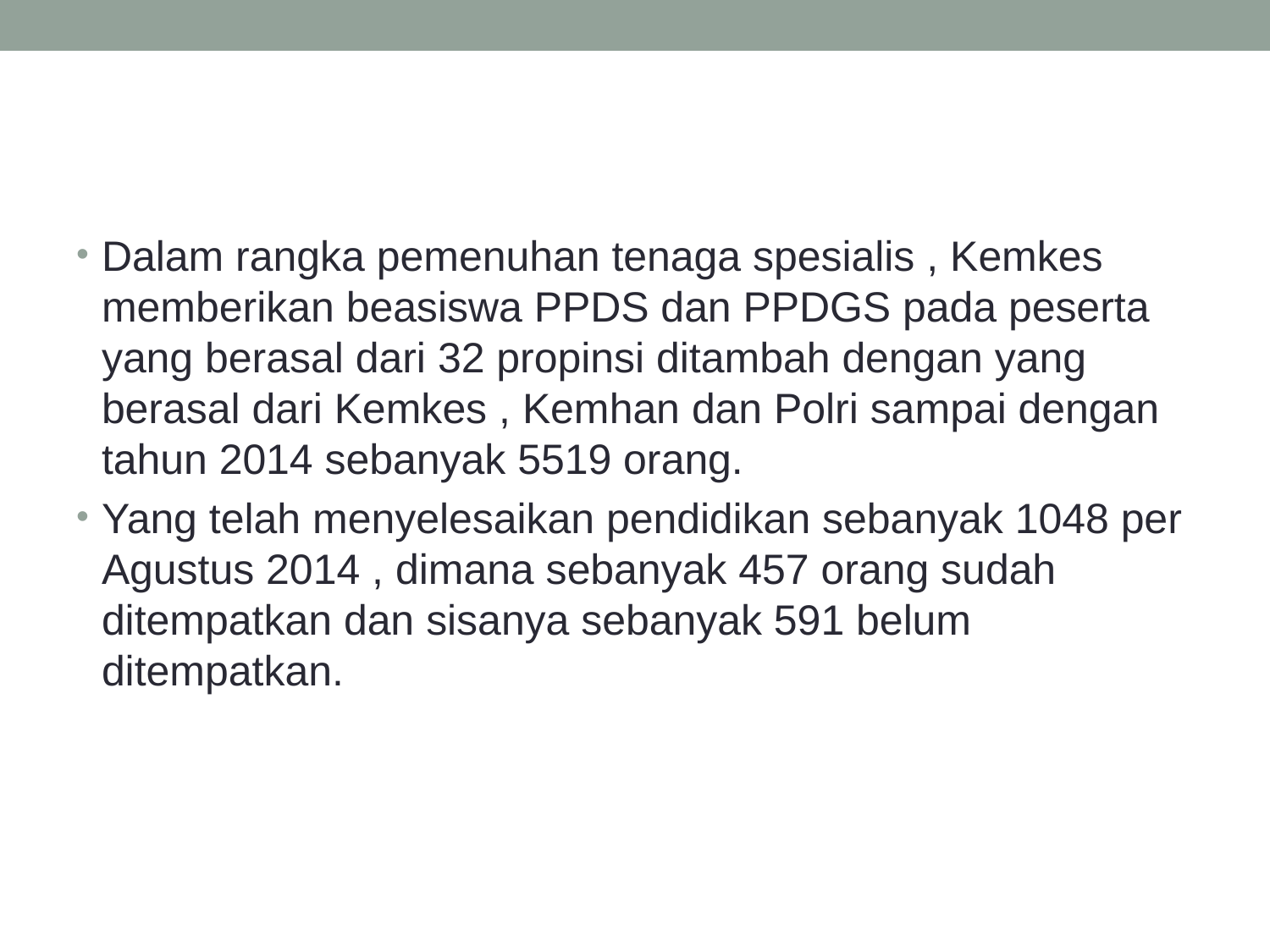

#
Dalam rangka pemenuhan tenaga spesialis , Kemkes memberikan beasiswa PPDS dan PPDGS pada peserta yang berasal dari 32 propinsi ditambah dengan yang berasal dari Kemkes , Kemhan dan Polri sampai dengan tahun 2014 sebanyak 5519 orang.
Yang telah menyelesaikan pendidikan sebanyak 1048 per Agustus 2014 , dimana sebanyak 457 orang sudah ditempatkan dan sisanya sebanyak 591 belum ditempatkan.